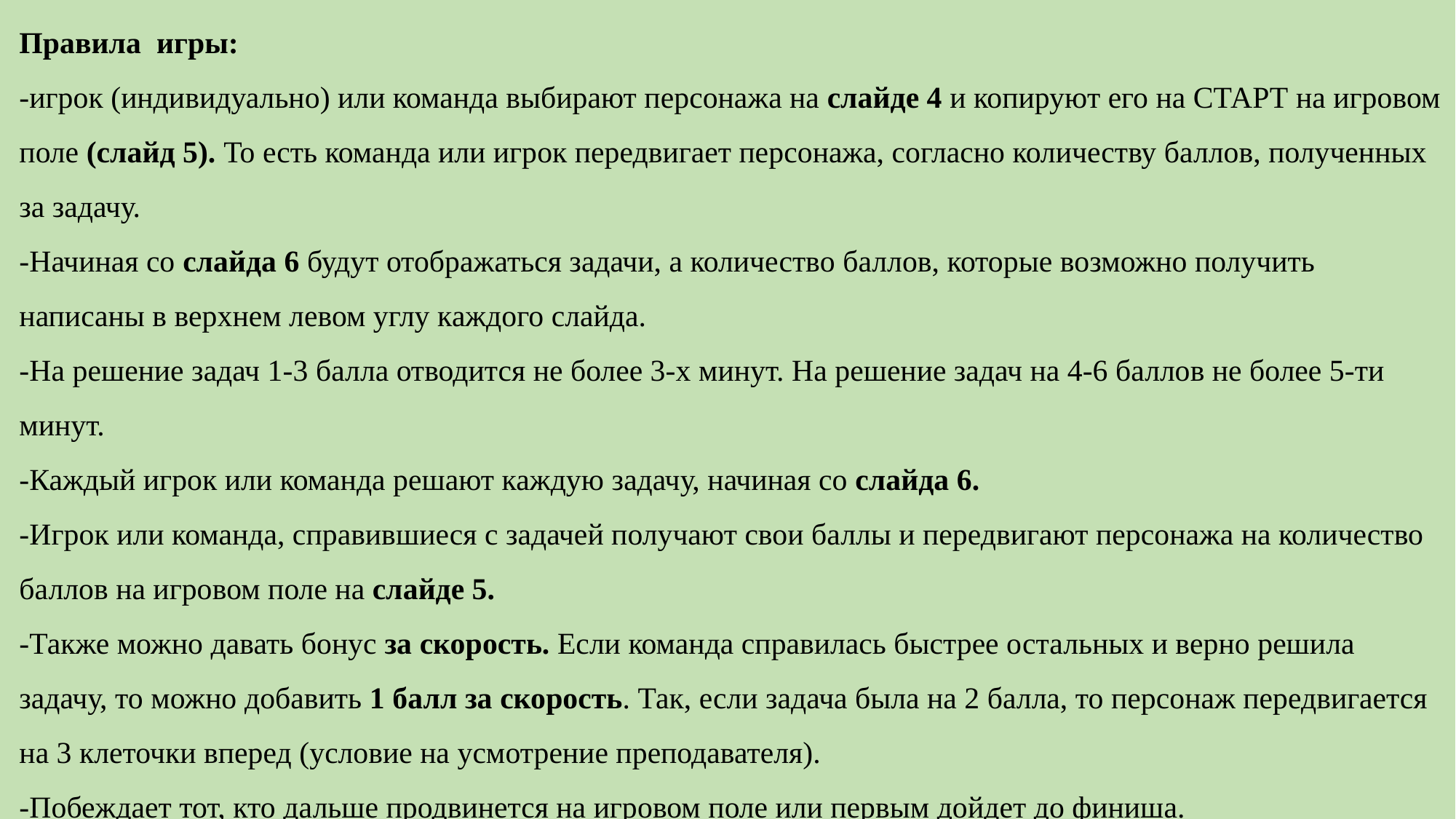

Правила  игры:
-игрок (индивидуально) или команда выбирают персонажа на слайде 4 и копируют его на СТАРТ на игровом поле (слайд 5). То есть команда или игрок передвигает персонажа, согласно количеству баллов, полученных за задачу.
-Начиная со слайда 6 будут отображаться задачи, а количество баллов, которые возможно получить написаны в верхнем левом углу каждого слайда.
-На решение задач 1-3 балла отводится не более 3-х минут. На решение задач на 4-6 баллов не более 5-ти минут.
-Каждый игрок или команда решают каждую задачу, начиная со слайда 6.
-Игрок или команда, справившиеся с задачей получают свои баллы и передвигают персонажа на количество баллов на игровом поле на слайде 5.
-Также можно давать бонус за скорость. Если команда справилась быстрее остальных и верно решила задачу, то можно добавить 1 балл за скорость. Так, если задача была на 2 балла, то персонаж передвигается на 3 клеточки вперед (условие на усмотрение преподавателя).
-Побеждает тот, кто дальше продвинется на игровом поле или первым дойдет до финиша.